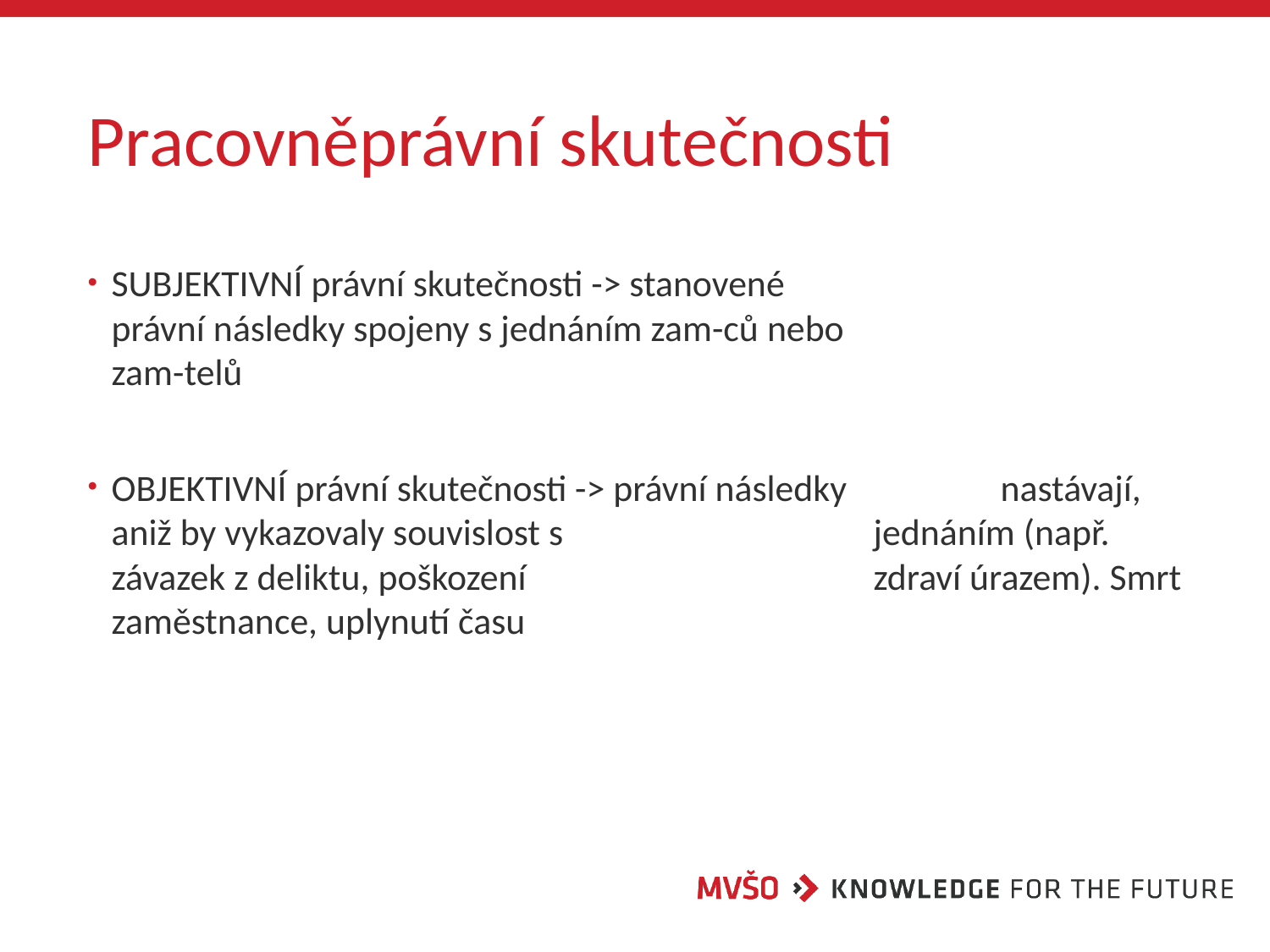

# Pracovněprávní skutečnosti
SUBJEKTIVNÍ právní skutečnosti -> stanovené 			právní následky spojeny s jednáním zam-ců nebo 			zam-telů

OBJEKTIVNÍ právní skutečnosti -> právní následky 		nastávají, aniž by vykazovaly souvislost s 			jednáním (např. závazek z deliktu, poškození 			zdraví úrazem). Smrt zaměstnance, uplynutí času